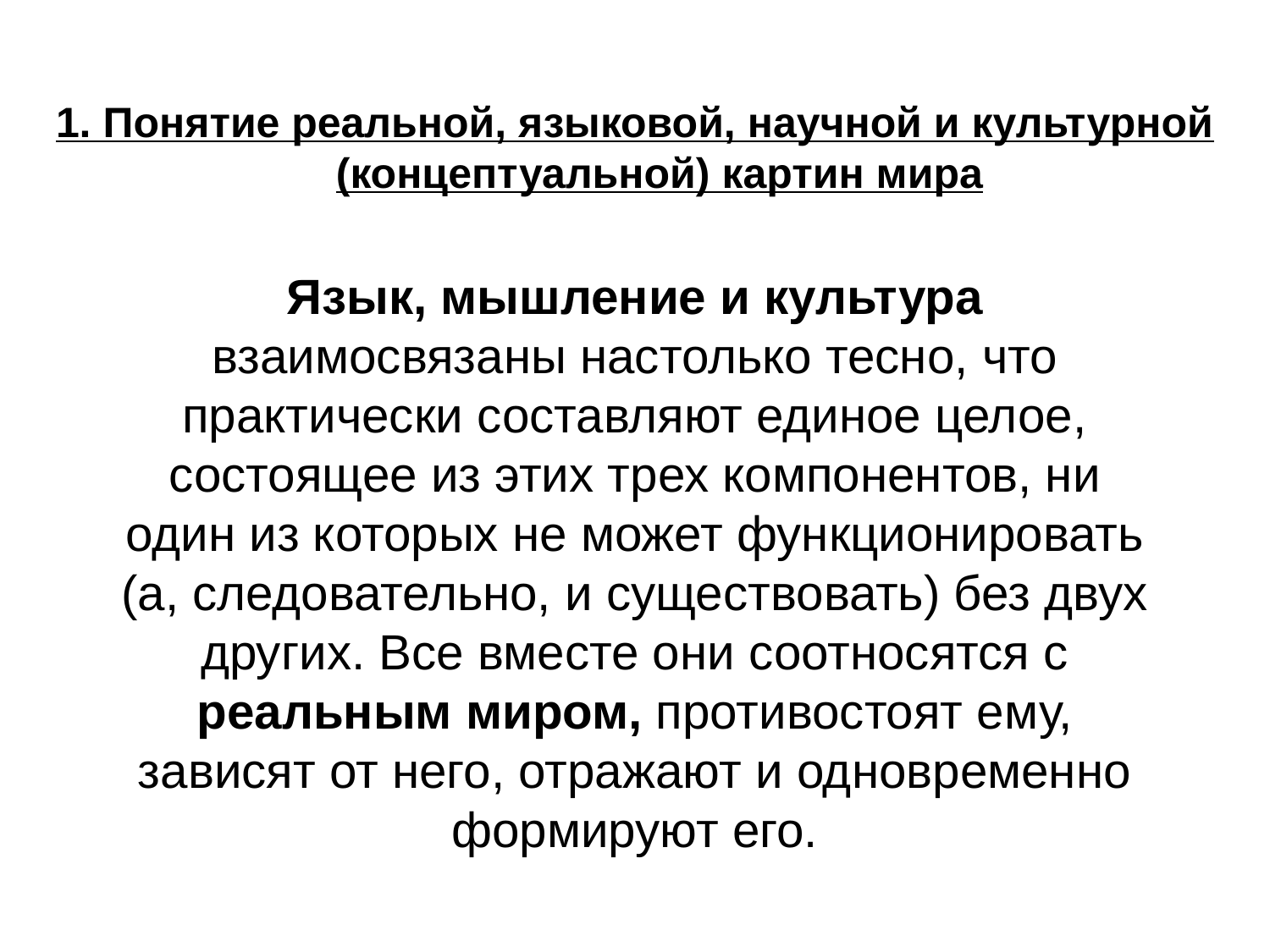

1. Понятие реальной, языковой, научной и культурной (концептуальной) картин мира
# Язык, мышление и культура взаимосвязаны настолько тесно, что практически составляют единое целое, состоящее из этих трех компонентов, ни один из которых не может функционировать (а, следовательно, и существовать) без двух других. Все вместе они соотносятся с реальным миром, противостоят ему, зависят от него, отражают и одновременно формируют его.